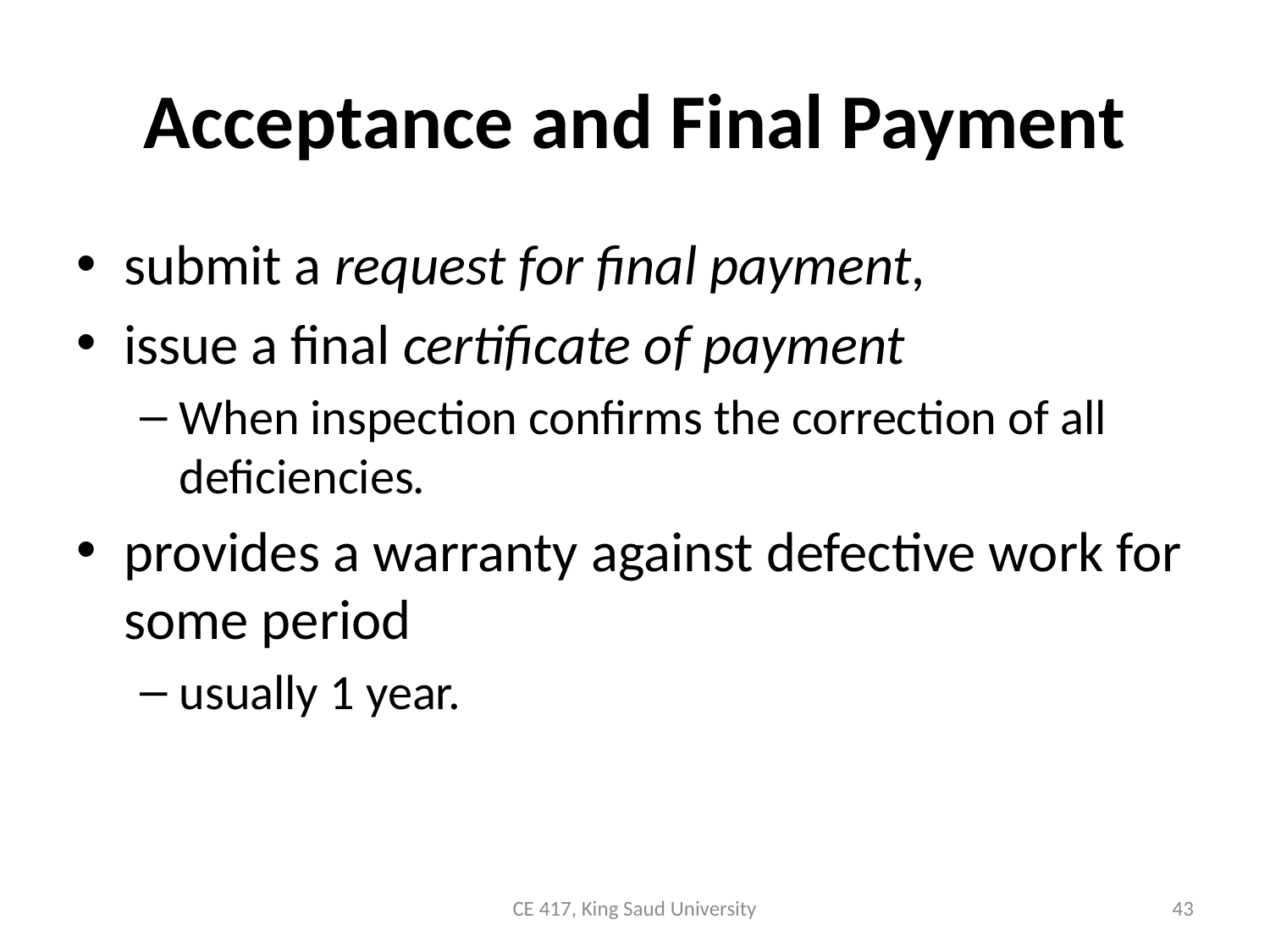

# Acceptance and Final Payment
submit a request for final payment,
issue a final certificate of payment
When inspection confirms the correction of all deficiencies.
provides a warranty against defective work for some period
usually 1 year.
CE 417, King Saud University
43